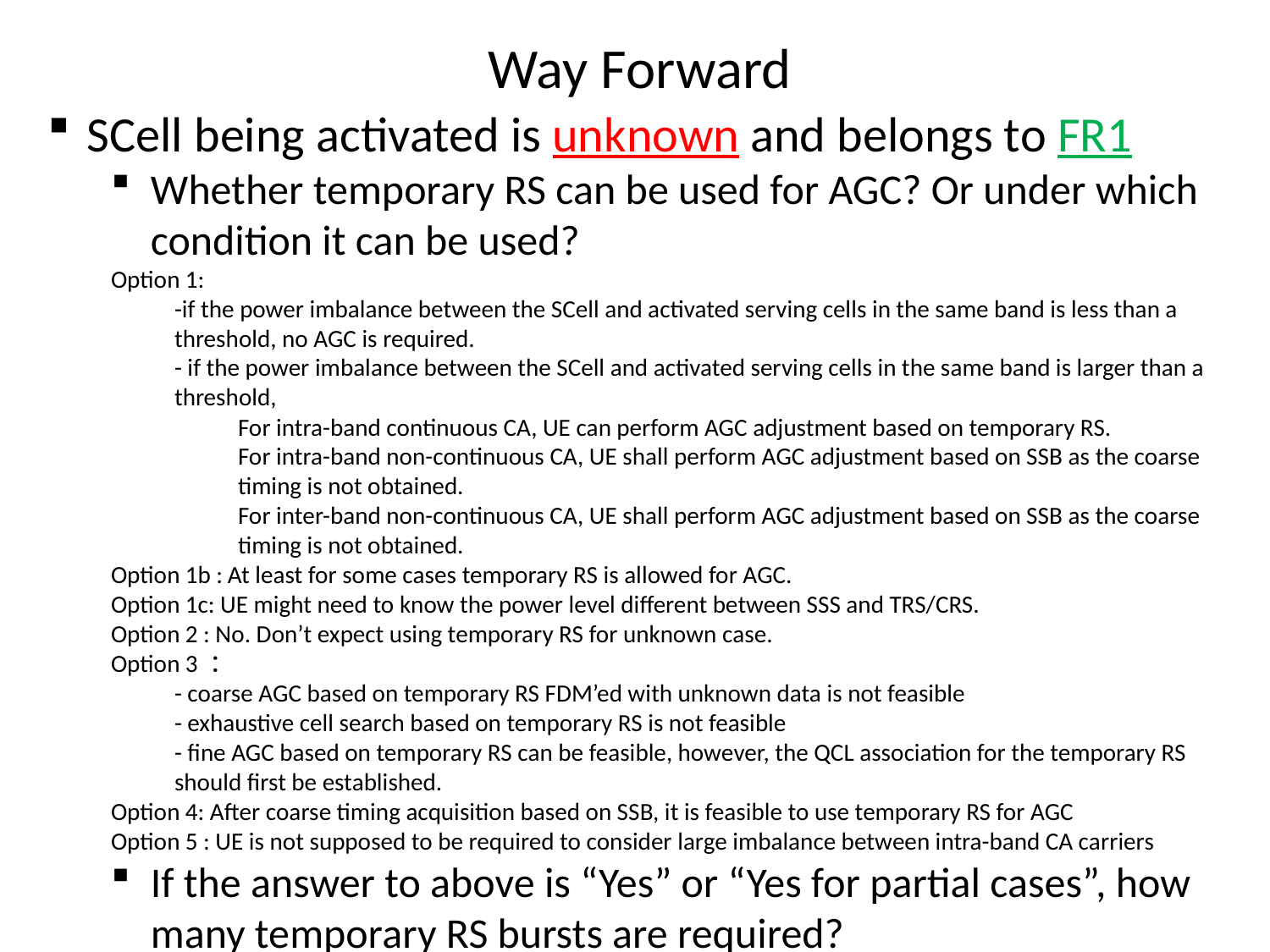

# Way Forward
SCell being activated is unknown and belongs to FR1
Whether temporary RS can be used for AGC? Or under which condition it can be used?
Option 1:
-if the power imbalance between the SCell and activated serving cells in the same band is less than a threshold, no AGC is required.
- if the power imbalance between the SCell and activated serving cells in the same band is larger than a threshold,
For intra-band continuous CA, UE can perform AGC adjustment based on temporary RS.
For intra-band non-continuous CA, UE shall perform AGC adjustment based on SSB as the coarse timing is not obtained.
For inter-band non-continuous CA, UE shall perform AGC adjustment based on SSB as the coarse timing is not obtained.
Option 1b : At least for some cases temporary RS is allowed for AGC.
Option 1c: UE might need to know the power level different between SSS and TRS/CRS.
Option 2 : No. Don’t expect using temporary RS for unknown case.
Option 3 ：
- coarse AGC based on temporary RS FDM’ed with unknown data is not feasible
- exhaustive cell search based on temporary RS is not feasible
- fine AGC based on temporary RS can be feasible, however, the QCL association for the temporary RS should first be established.
Option 4: After coarse timing acquisition based on SSB, it is feasible to use temporary RS for AGC
Option 5 : UE is not supposed to be required to consider large imbalance between intra-band CA carriers
If the answer to above is “Yes” or “Yes for partial cases”, how many temporary RS bursts are required?